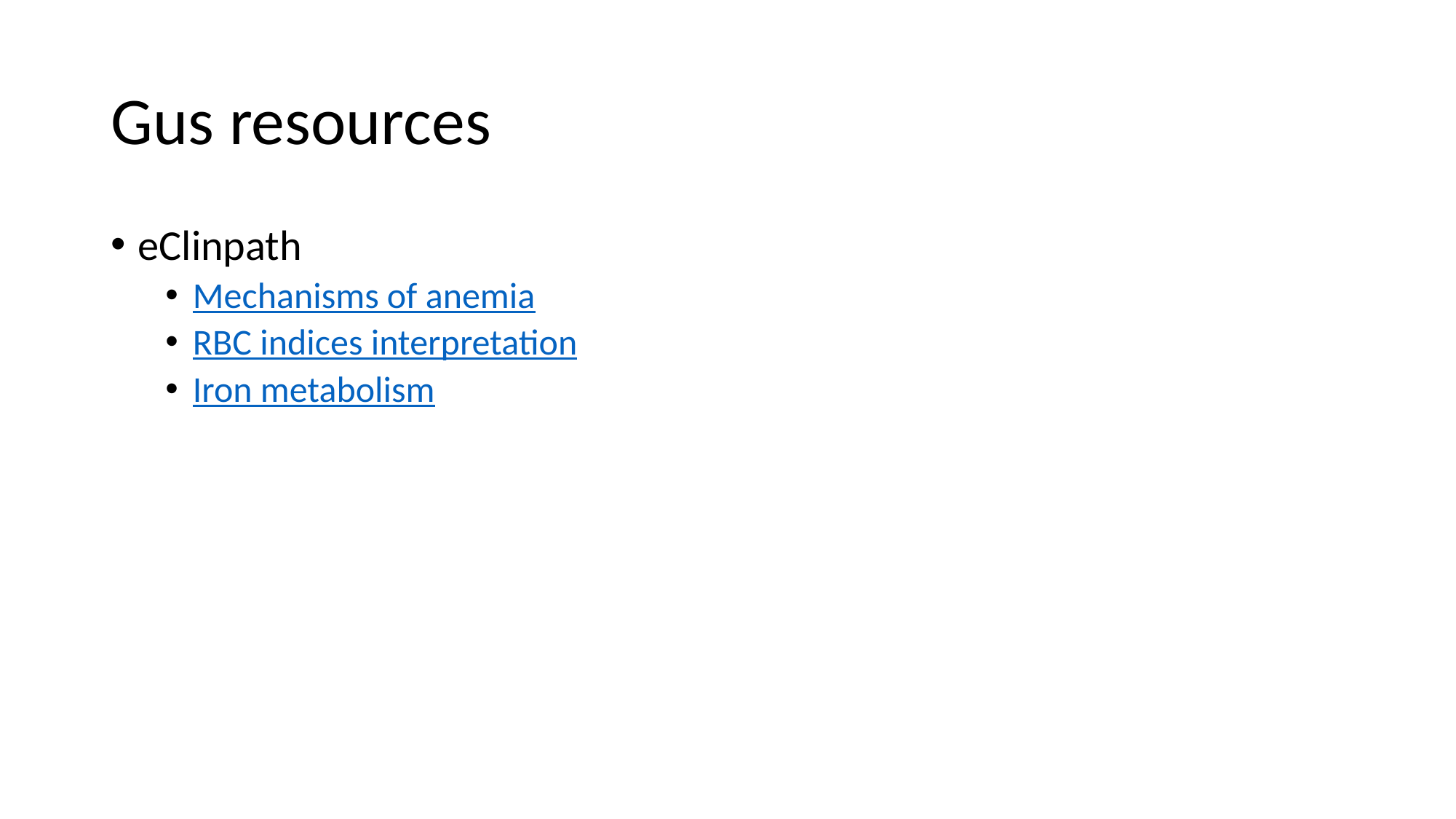

# Gus resources
eClinpath
Mechanisms of anemia
RBC indices interpretation
Iron metabolism